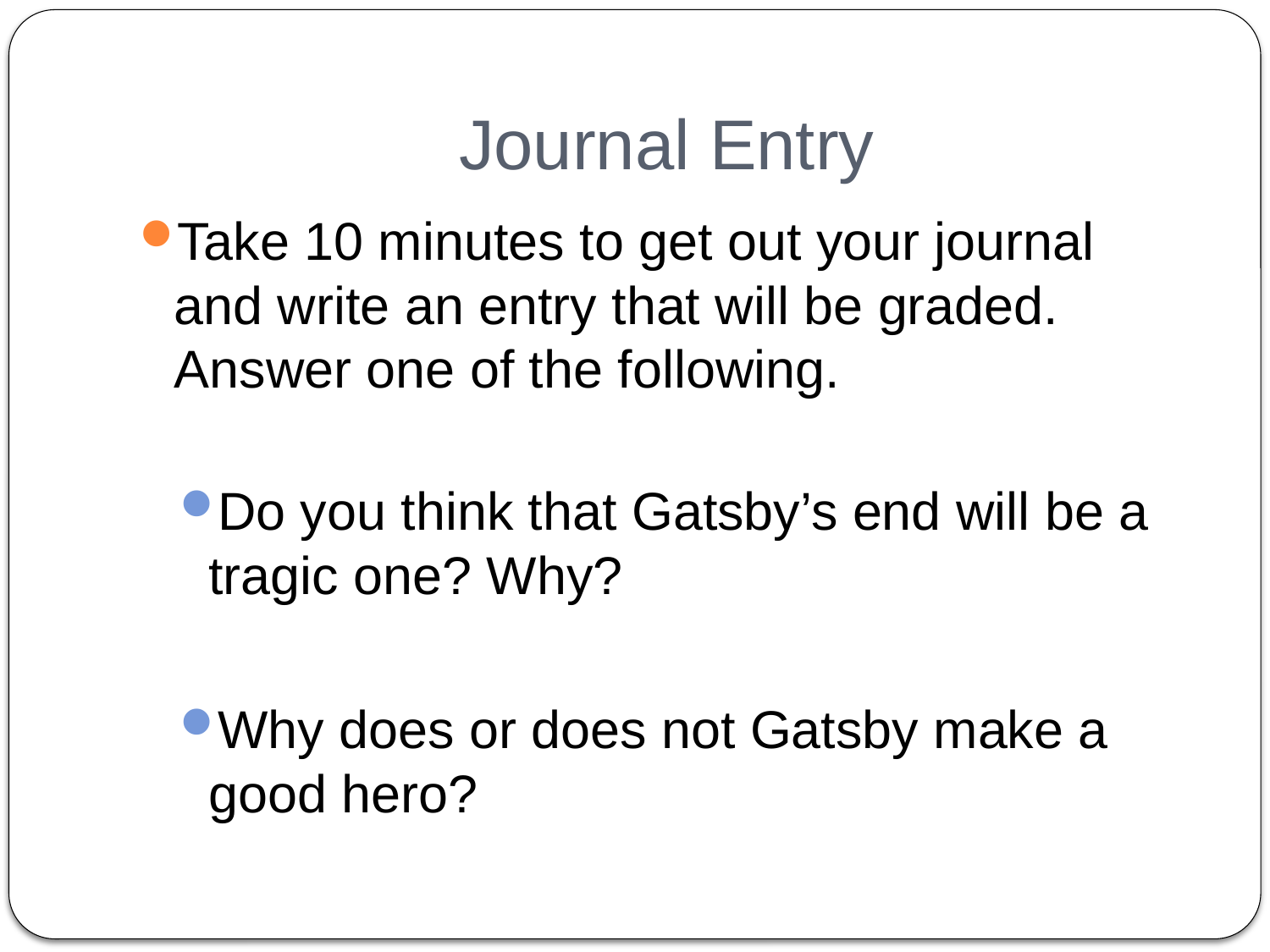

# Journal Entry
Take 10 minutes to get out your journal and write an entry that will be graded. Answer one of the following.

Do you think that Gatsby’s end will be a tragic one? Why?

Why does or does not Gatsby make a good hero?